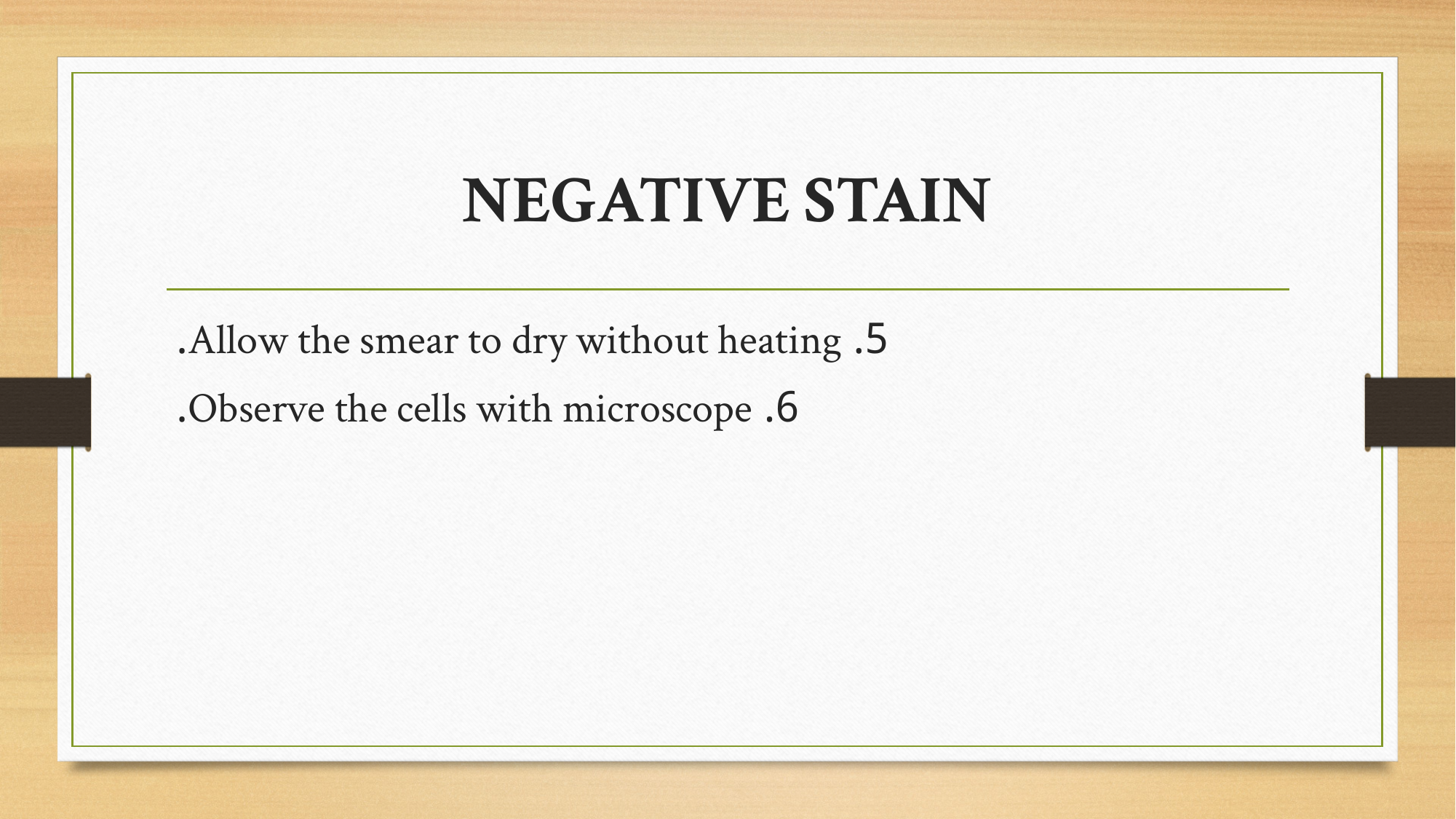

# NEGATIVE STAIN
5. Allow the smear to dry without heating.
6. Observe the cells with microscope.